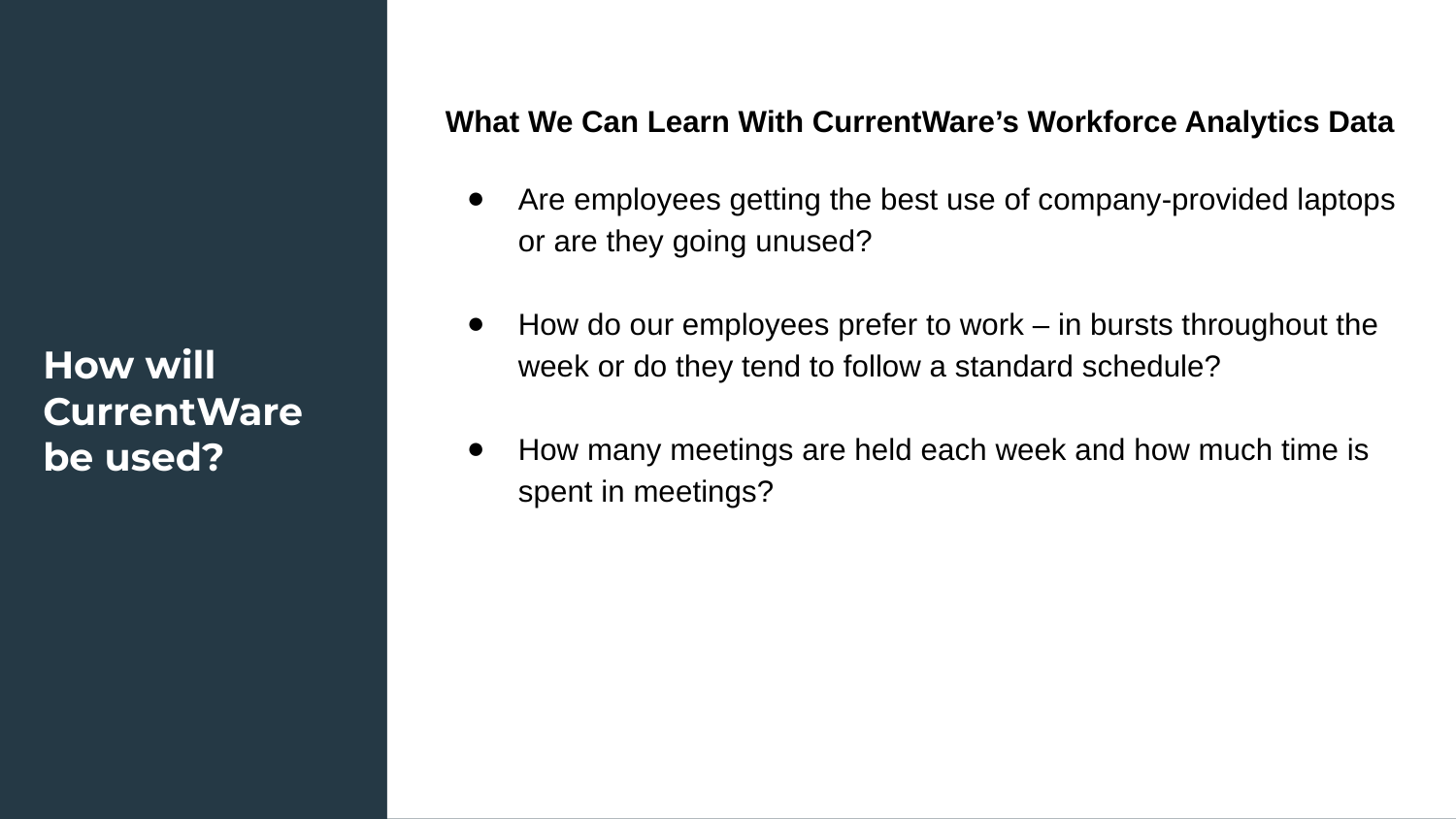

What We Can Learn With CurrentWare’s Workforce Analytics Data
Are employees getting the best use of company-provided laptops or are they going unused?
How do our employees prefer to work – in bursts throughout the week or do they tend to follow a standard schedule?
How many meetings are held each week and how much time is spent in meetings?

How will CurrentWare be used?